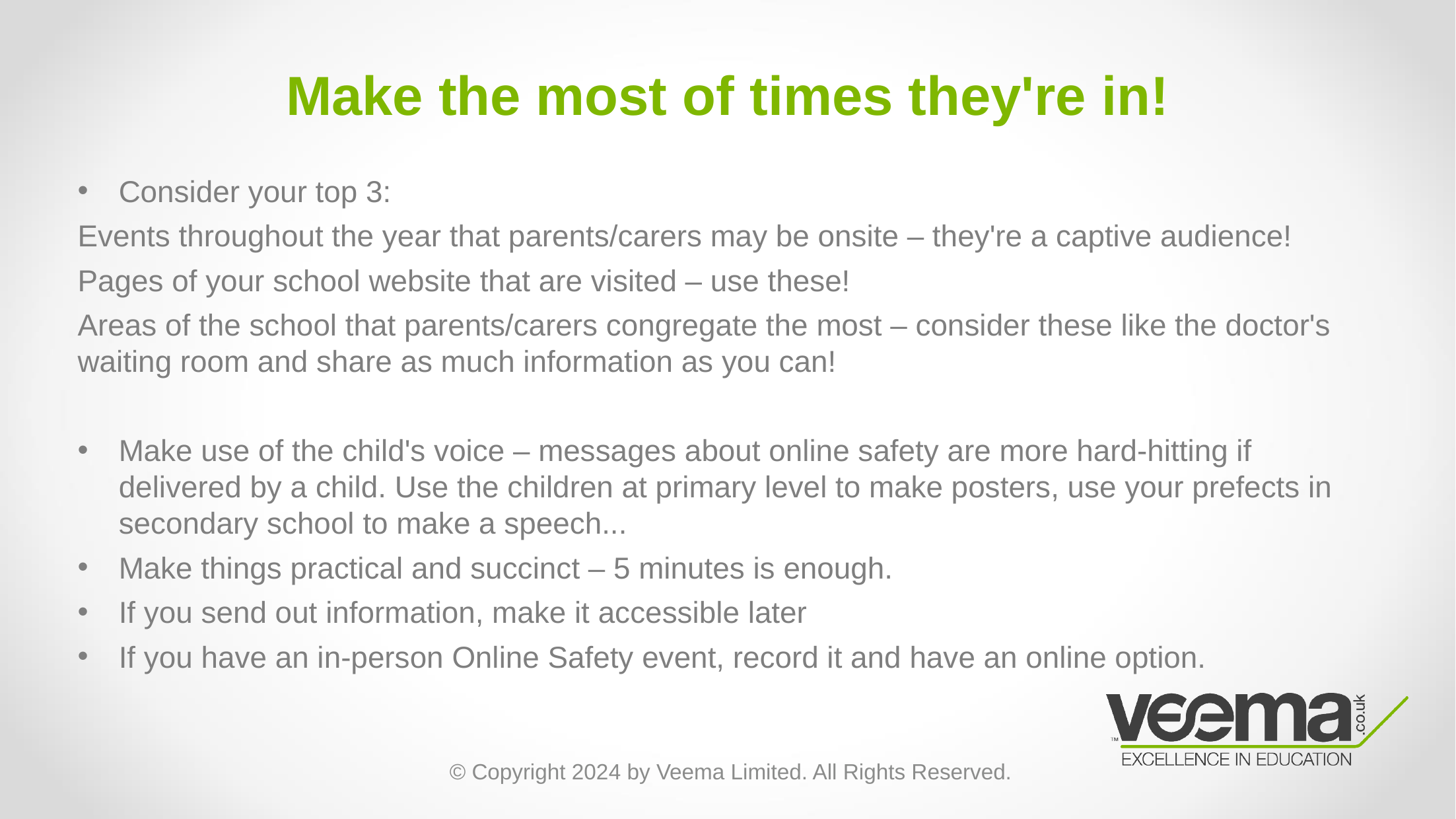

# Make the most of times they're in!
Consider your top 3:
Events throughout the year that parents/carers may be onsite – they're a captive audience!
Pages of your school website that are visited – use these!
Areas of the school that parents/carers congregate the most – consider these like the doctor's waiting room and share as much information as you can!

Make use of the child's voice – messages about online safety are more hard-hitting if delivered by a child. Use the children at primary level to make posters, use your prefects in secondary school to make a speech...
Make things practical and succinct – 5 minutes is enough.
If you send out information, make it accessible later
If you have an in-person Online Safety event, record it and have an online option.